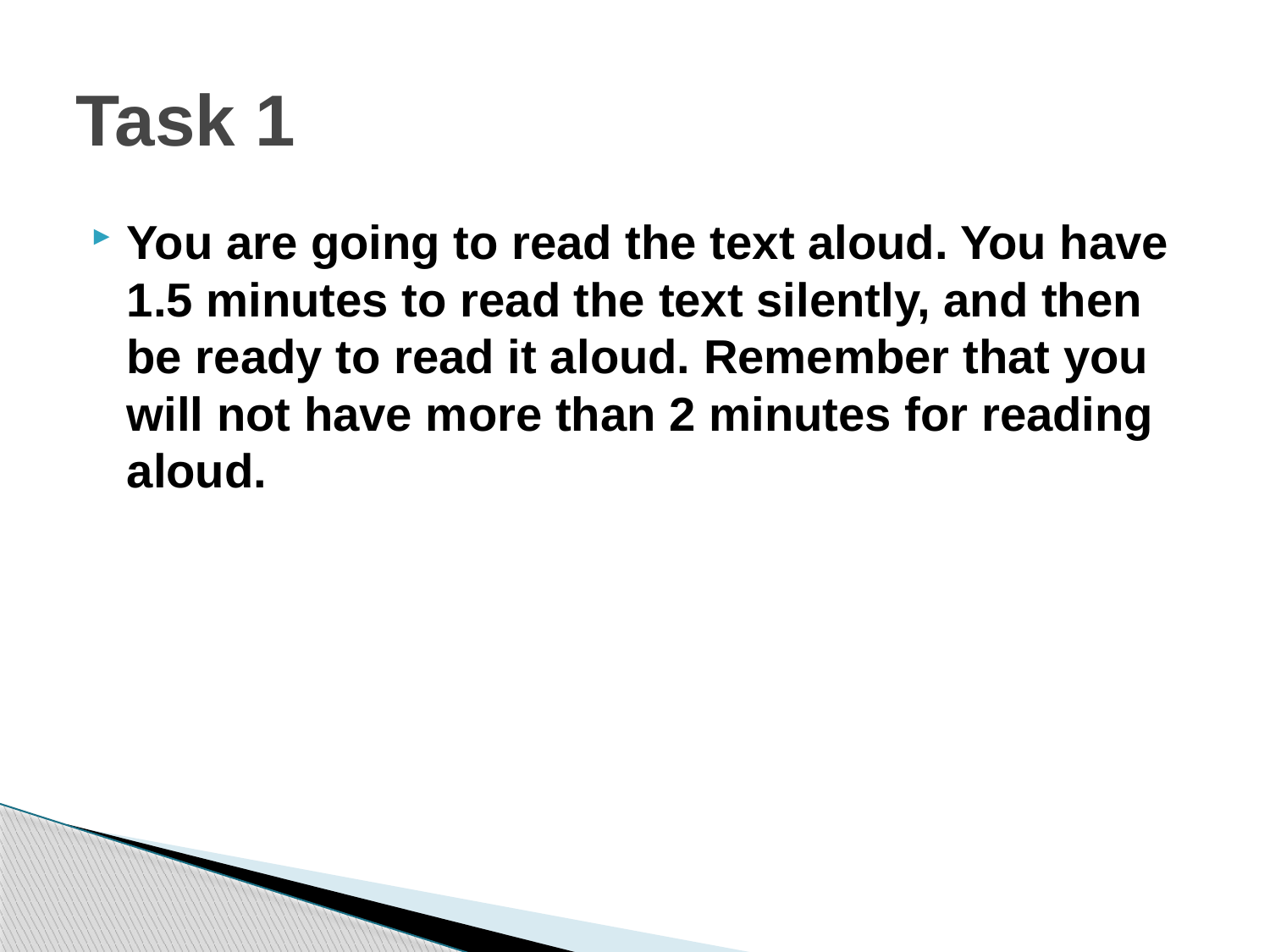

# Task 1
You are going to read the text aloud. You have 1.5 minutes to read the text silently, and then be ready to read it aloud. Remember that you will not have more than 2 minutes for reading aloud.